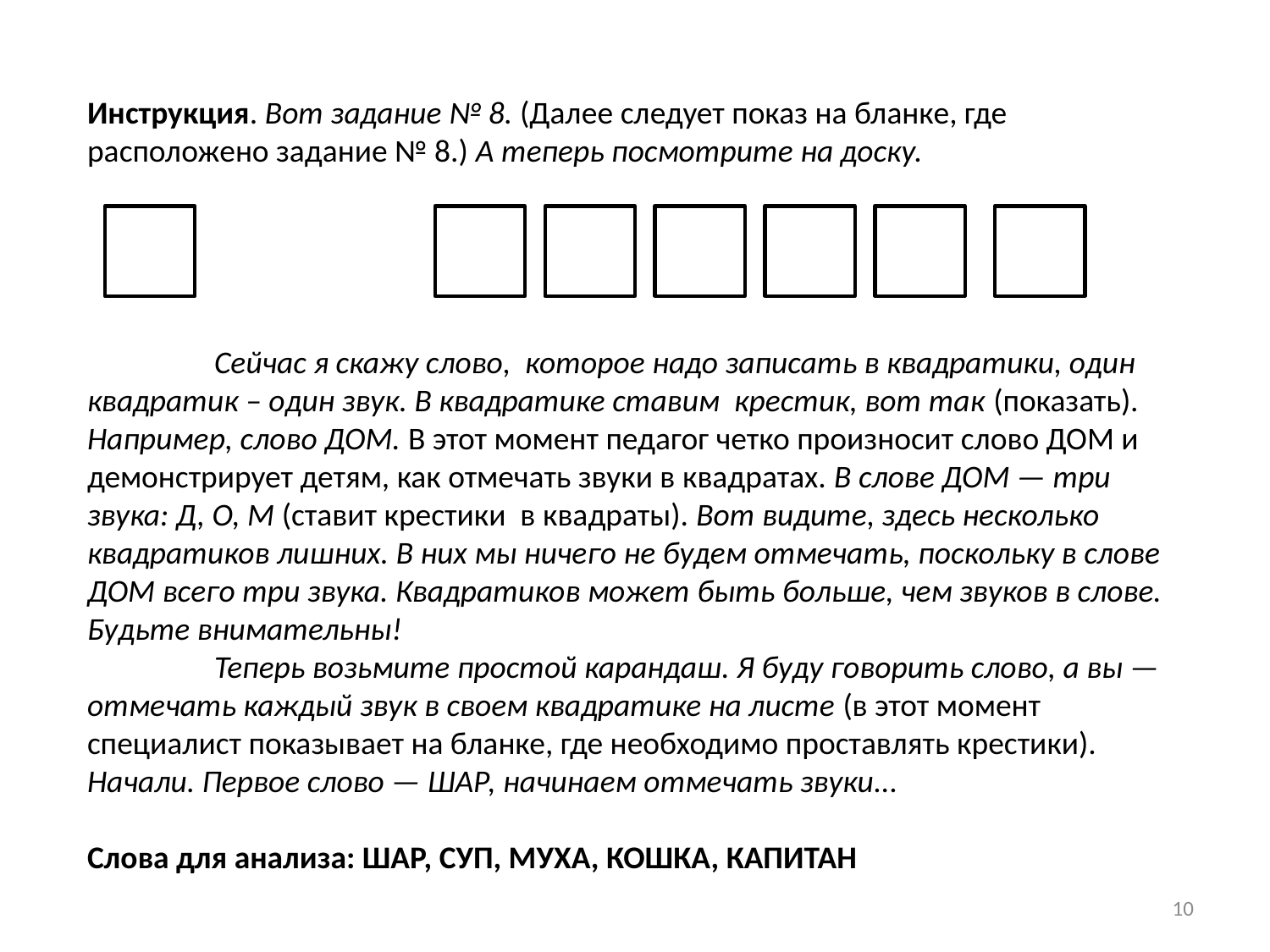

Инструкция. Вот задание № 8. (Далее следует показ на бланке, где расположено задание № 8.) А теперь посмотрите на доску.

	Сейчас я скажу слово,  которое надо записать в квадратики, один квадратик – один звук. В квадратике ставим  крестик, вот так (показать).
Например, слово ДОМ. В этот момент педагог четко произносит слово ДОМ и демонстрирует детям, как отмечать звуки в квадратах. В слове ДОМ — три звука: Д, О, М (ставит крестики  в квадраты). Вот видите, здесь несколько  квадратиков лишних. В них мы ничего не будем отмечать, поскольку в слове ДОМ всего три звука. Квадратиков может быть больше, чем звуков в слове. Будьте внимательны!
	Теперь возьмите простой карандаш. Я буду говорить слово, а вы — отмечать каждый звук в своем квадратике на листе (в этот момент специалист показывает на бланке, где необходимо проставлять крестики).
Начали. Первое слово — ШАР, начинаем отмечать звуки...

Слова для анализа: ШАР, СУП, МУХА, КОШКА, КАПИТАН
10